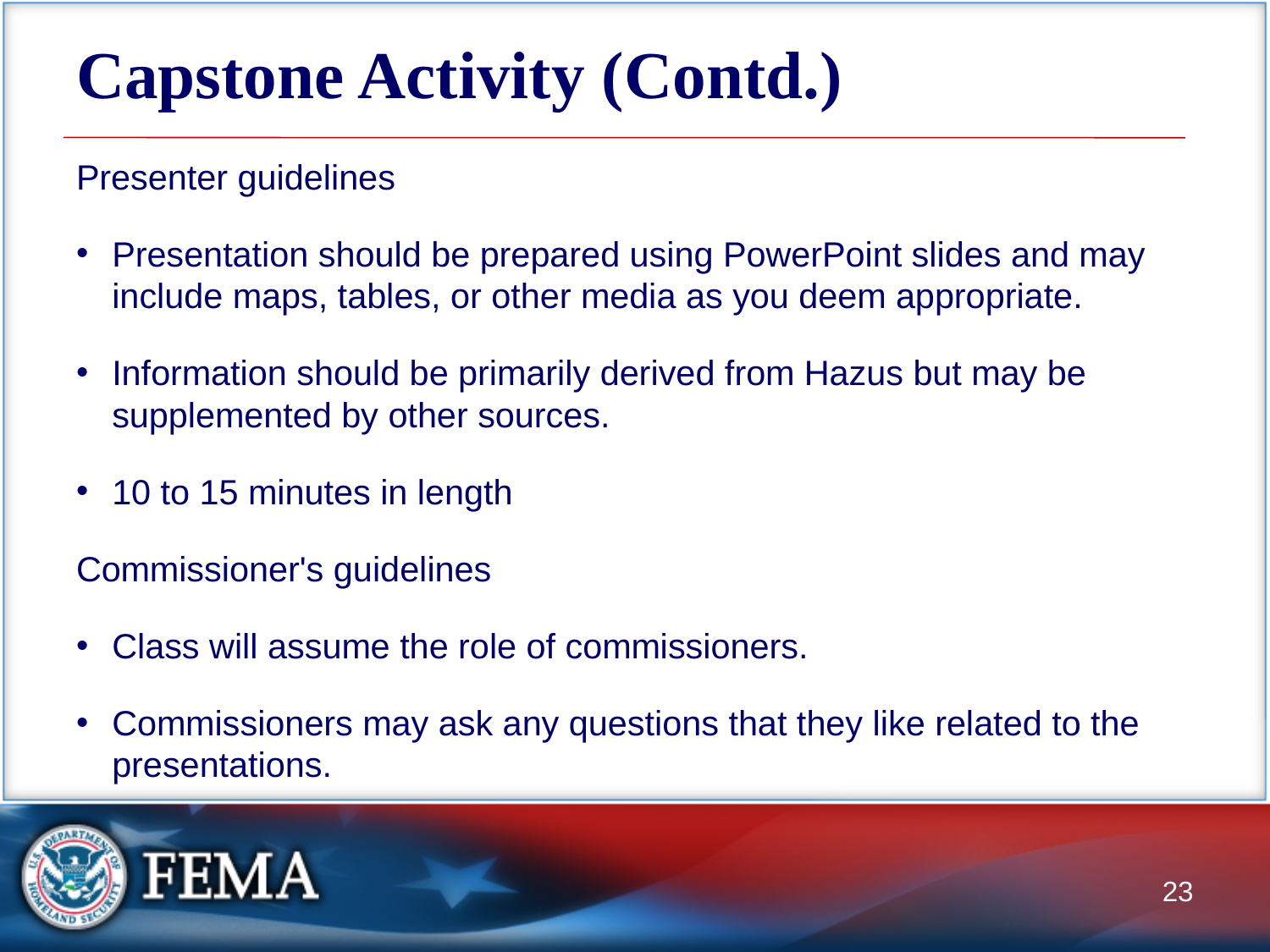

# Capstone Activity (Contd.)
Presenter guidelines
Presentation should be prepared using PowerPoint slides and may include maps, tables, or other media as you deem appropriate.
Information should be primarily derived from Hazus but may be supplemented by other sources.
10 to 15 minutes in length
Commissioner's guidelines
Class will assume the role of commissioners.
Commissioners may ask any questions that they like related to the presentations.
23